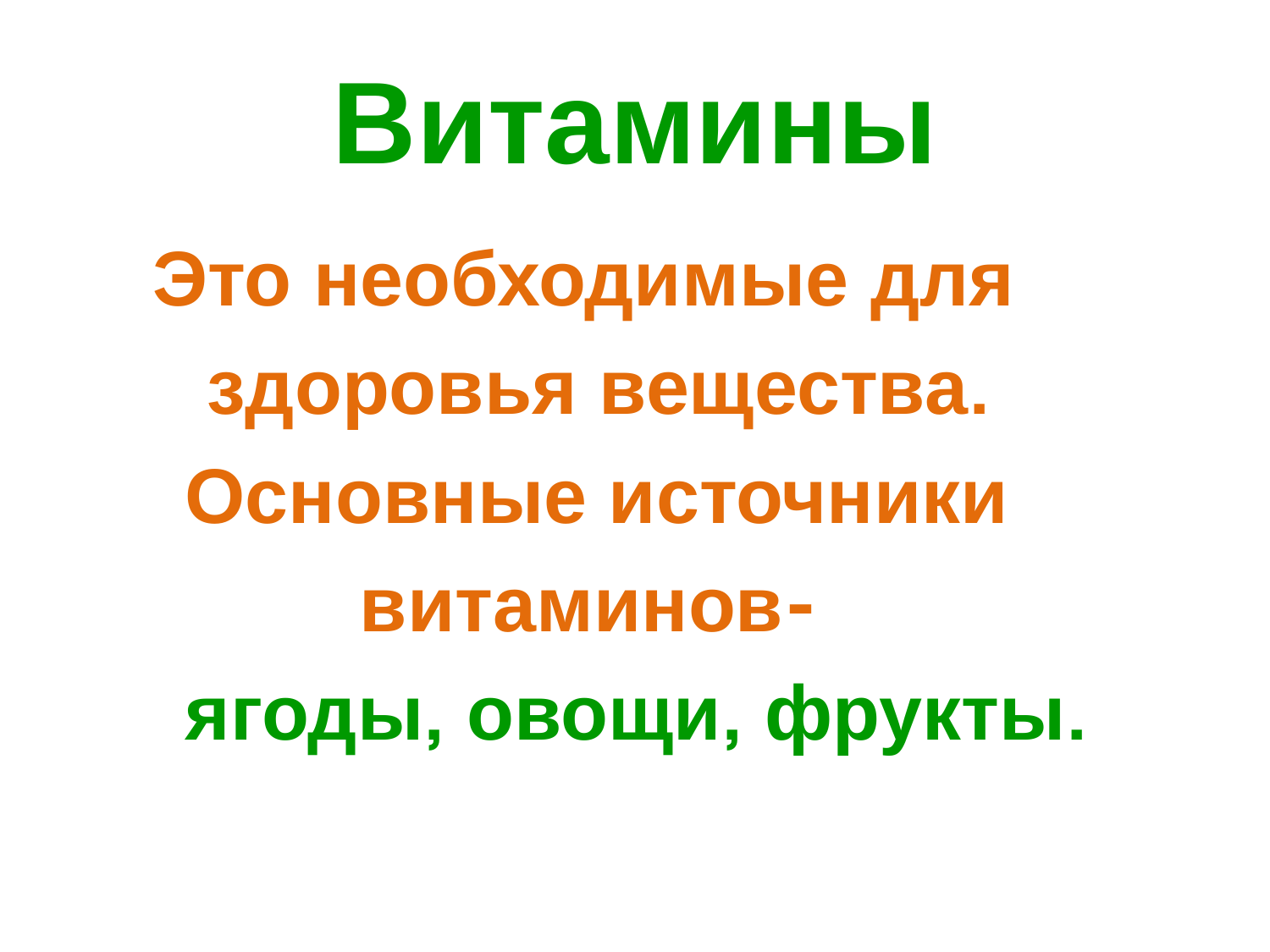

# Витамины
      Это необходимые для
      здоровья вещества.
     Основные источники
             витаминов-
     ягоды, овощи, фрукты.